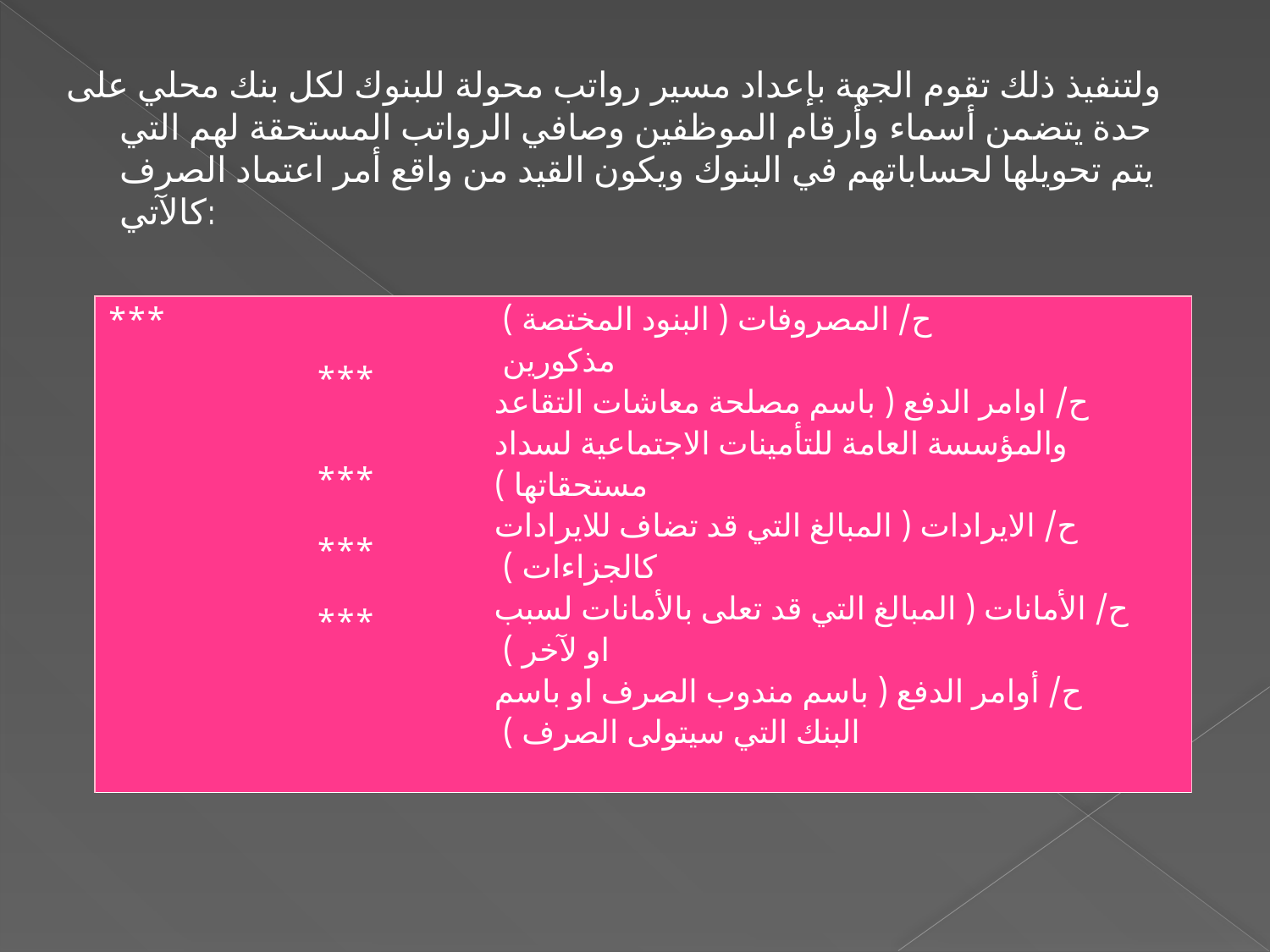

ولتنفيذ ذلك تقوم الجهة بإعداد مسير رواتب محولة للبنوك لكل بنك محلي على حدة يتضمن أسماء وأرقام الموظفين وصافي الرواتب المستحقة لهم التي يتم تحويلها لحساباتهم في البنوك ويكون القيد من واقع أمر اعتماد الصرف كالآتي:

| \*\*\* | \*\*\* \*\*\* \*\*\* \*\*\* | ح/ المصروفات ( البنود المختصة ) مذكورين ح/ اوامر الدفع ( باسم مصلحة معاشات التقاعد والمؤسسة العامة للتأمينات الاجتماعية لسداد مستحقاتها ) ح/ الايرادات ( المبالغ التي قد تضاف للايرادات كالجزاءات ) ح/ الأمانات ( المبالغ التي قد تعلى بالأمانات لسبب او لآخر ) ح/ أوامر الدفع ( باسم مندوب الصرف او باسم البنك التي سيتولى الصرف ) |
| --- | --- | --- |